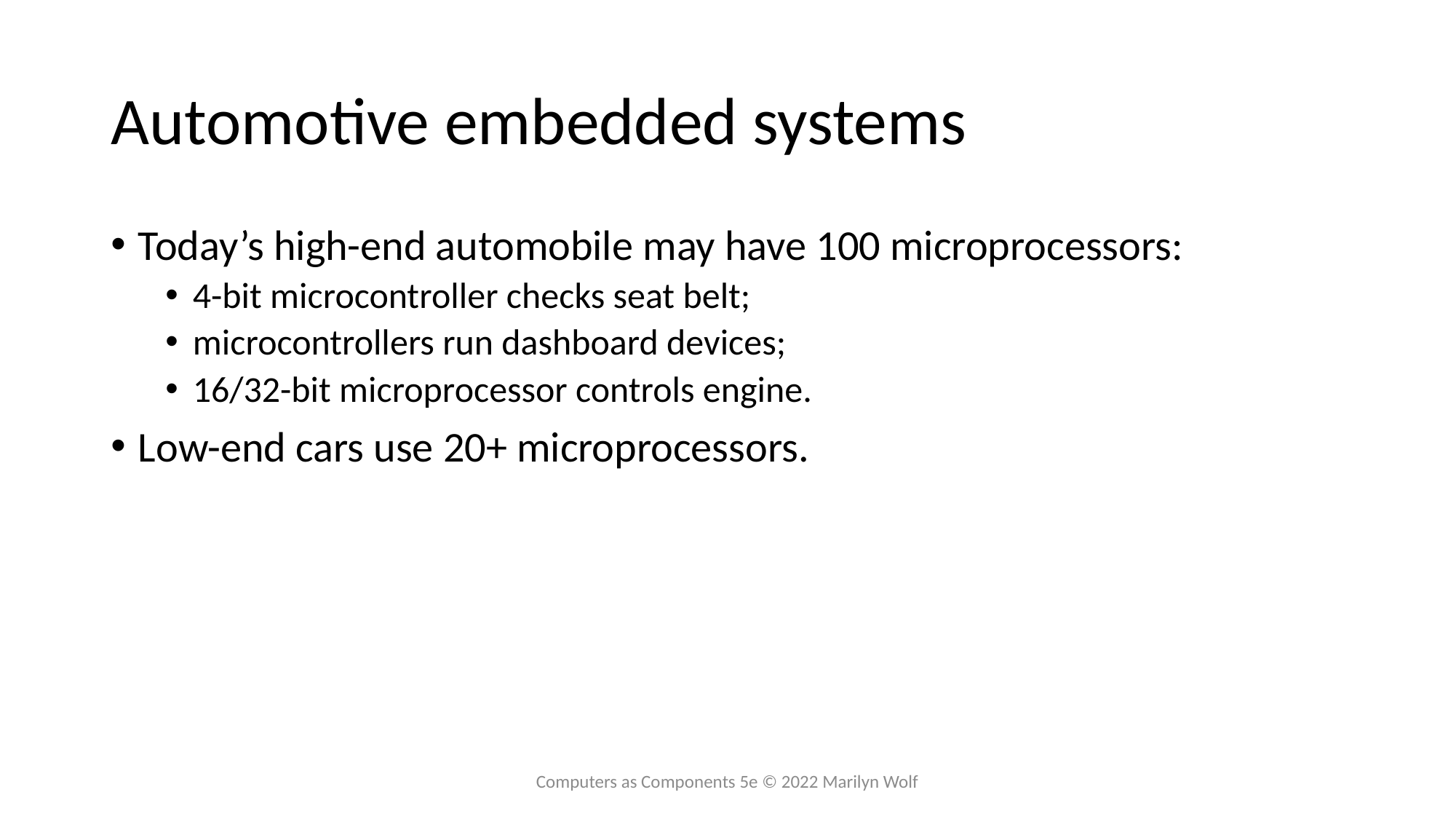

# Automotive embedded systems
Today’s high-end automobile may have 100 microprocessors:
4-bit microcontroller checks seat belt;
microcontrollers run dashboard devices;
16/32-bit microprocessor controls engine.
Low-end cars use 20+ microprocessors.
Computers as Components 5e © 2022 Marilyn Wolf